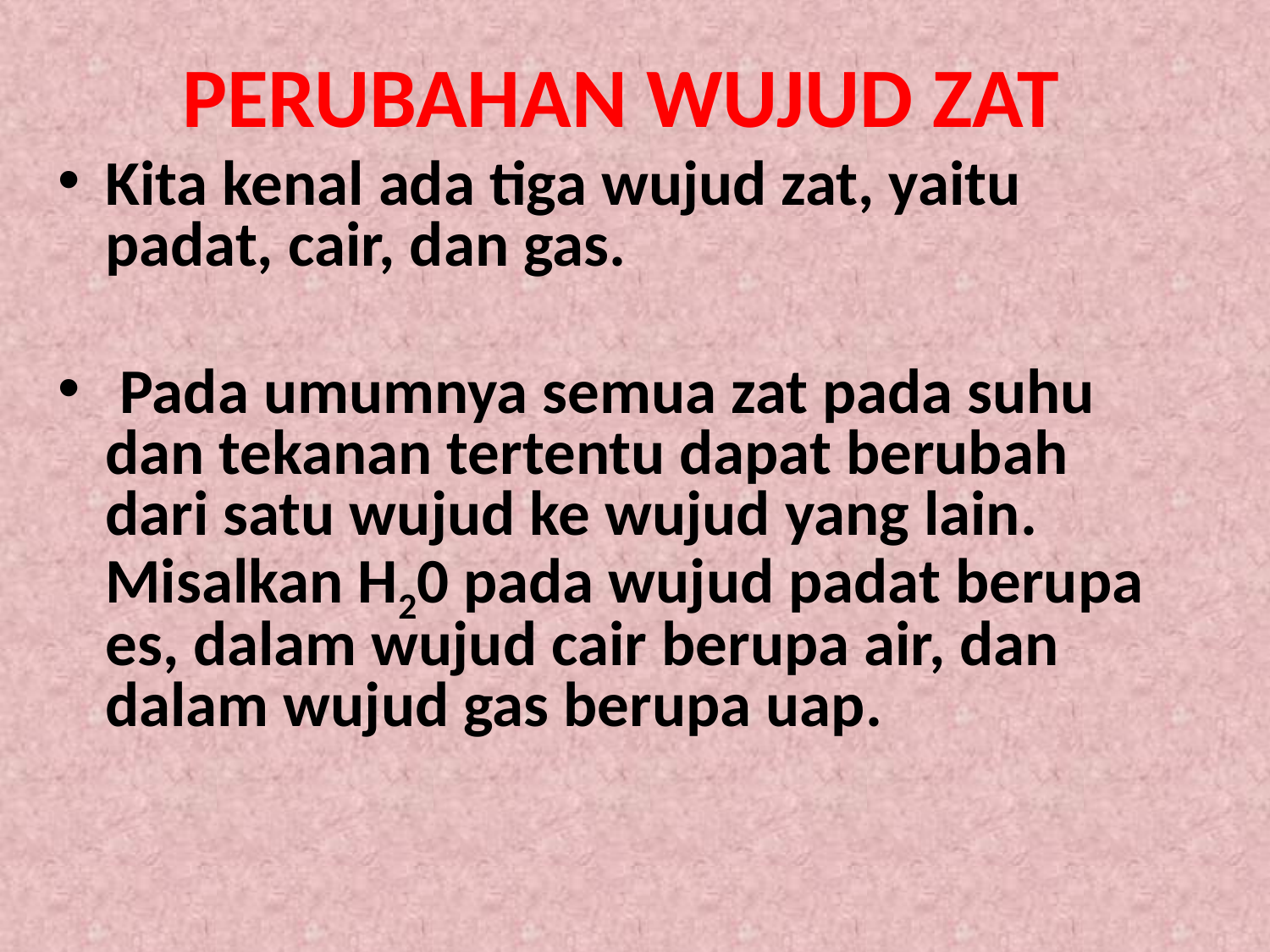

PERUBAHAN WUJUD ZAT
Kita kenal ada tiga wujud zat, yaitu padat, cair, dan gas.

 Pada umumnya semua zat pada suhu dan tekanan tertentu dapat berubah dari satu wujud ke wujud yang lain. Misalkan H20 pada wujud padat berupa es, dalam wujud cair berupa air, dan dalam wujud gas berupa uap.